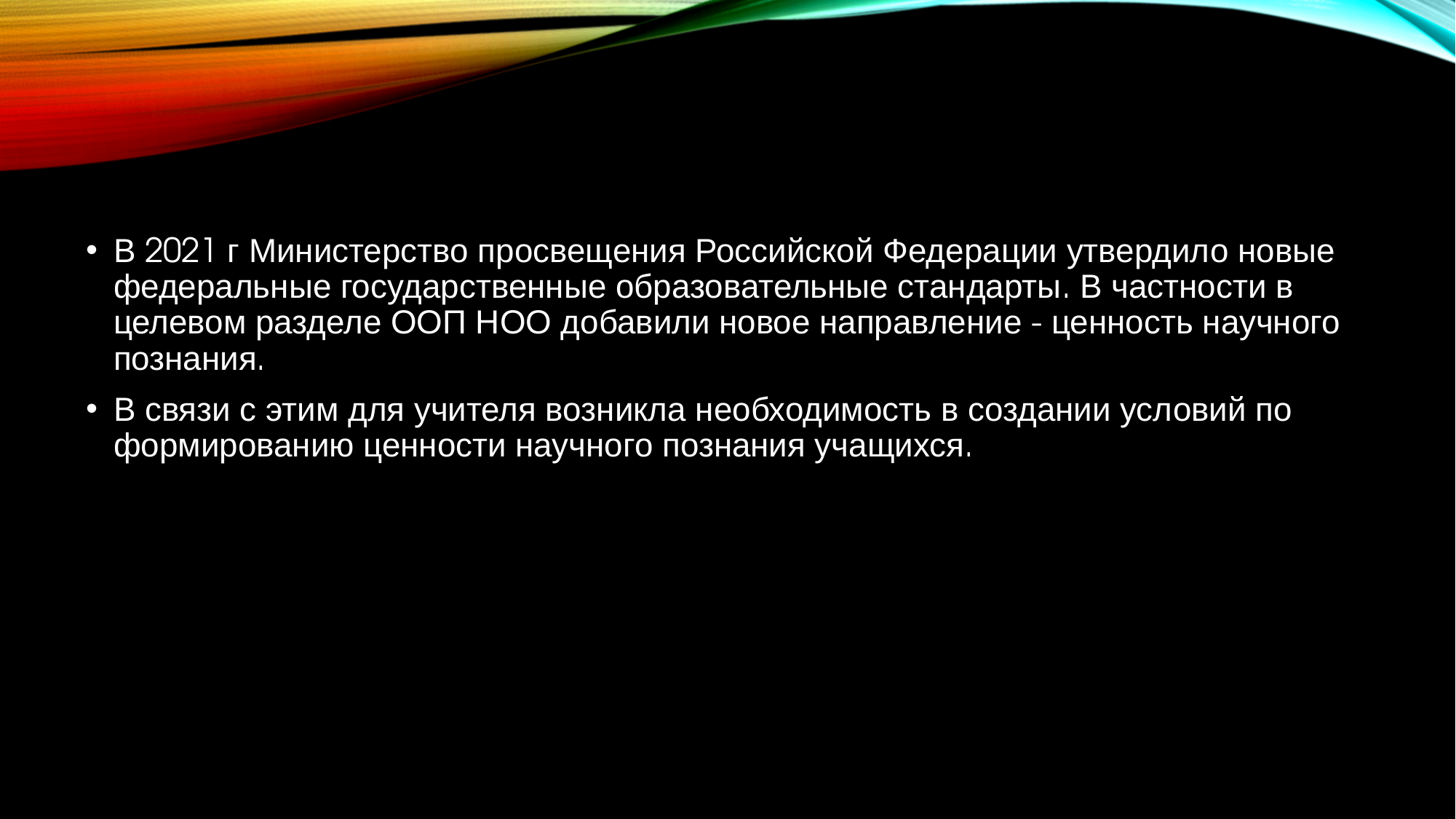

В 2021 г Министерство просвещения Российской Федерации утвердило новые федеральные государственные образовательные стандарты. В частности в целевом разделе ООП НОО добавили новое направление - ценность научного познания.
В связи с этим для учителя возникла необходимость в создании условий по формированию ценности научного познания учащихся.